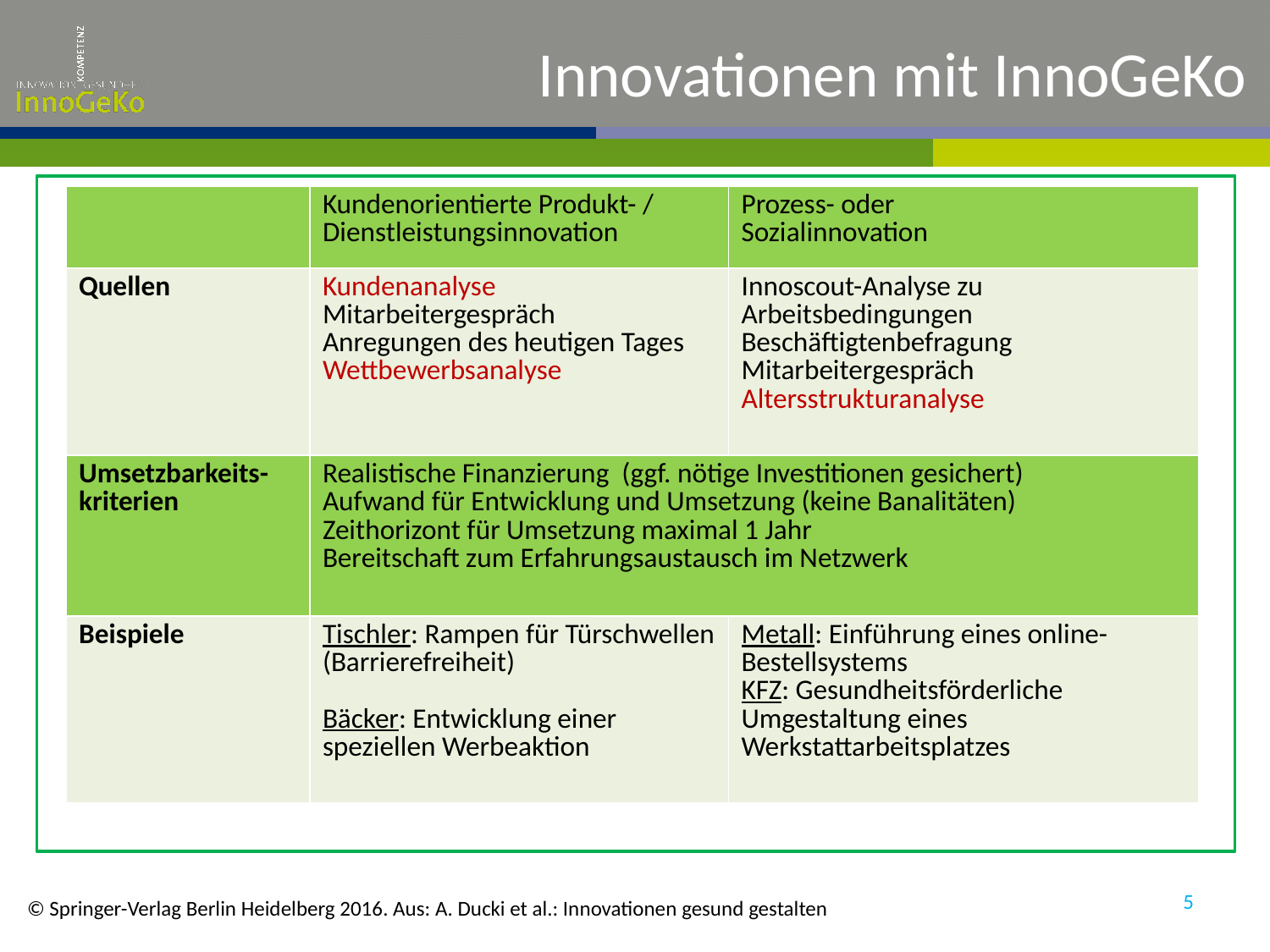

# Innovationen mit InnoGeKo
|  | Kundenorientierte Produkt- / Dienstleistungsinnovation | Prozess- oder Sozialinnovation |
| --- | --- | --- |
| Quellen | Kundenanalyse Mitarbeitergespräch Anregungen des heutigen Tages Wettbewerbsanalyse | Innoscout-Analyse zu Arbeitsbedingungen Beschäftigtenbefragung Mitarbeitergespräch Altersstrukturanalyse |
| Umsetzbarkeits-kriterien | Realistische Finanzierung (ggf. nötige Investitionen gesichert) Aufwand für Entwicklung und Umsetzung (keine Banalitäten) Zeithorizont für Umsetzung maximal 1 Jahr Bereitschaft zum Erfahrungsaustausch im Netzwerk |  |
| Beispiele | Tischler: Rampen für Türschwellen (Barrierefreiheit) Bäcker: Entwicklung einer speziellen Werbeaktion | Metall: Einführung eines online-Bestellsystems KFZ: Gesundheitsförderliche Umgestaltung eines Werkstattarbeitsplatzes |
Quellen:
Kundenanalyse
Mitarbeitergespräch
Anregungen aus dem heutigen Tag
Blick auf die Konkurrenz

5